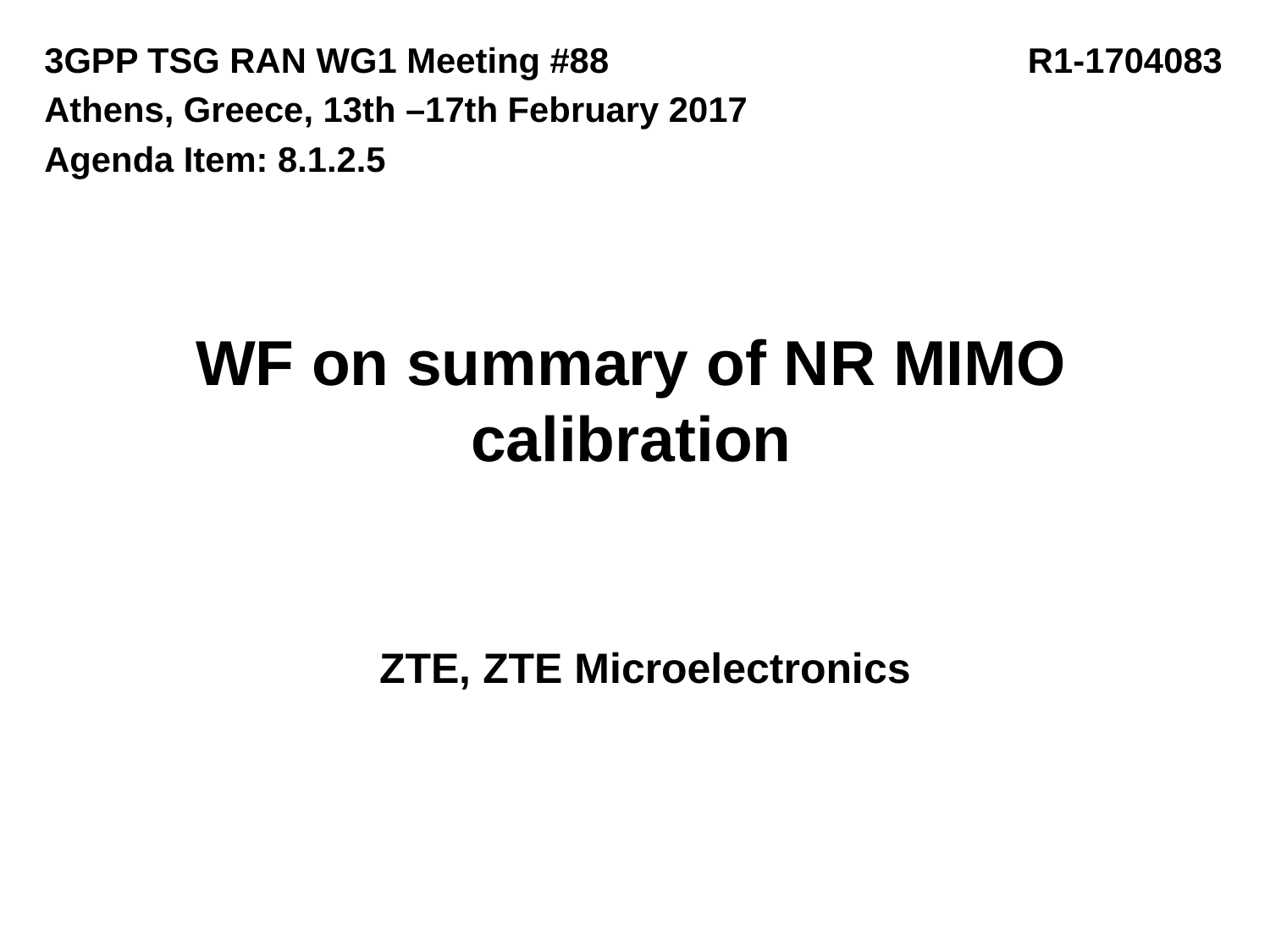

3GPP TSG RAN WG1 Meeting #88                                           R1-1704083
Athens, Greece, 13th –17th February 2017
Agenda Item: 8.1.2.5

# WF on summary of NR MIMO calibration
ZTE, ZTE Microelectronics